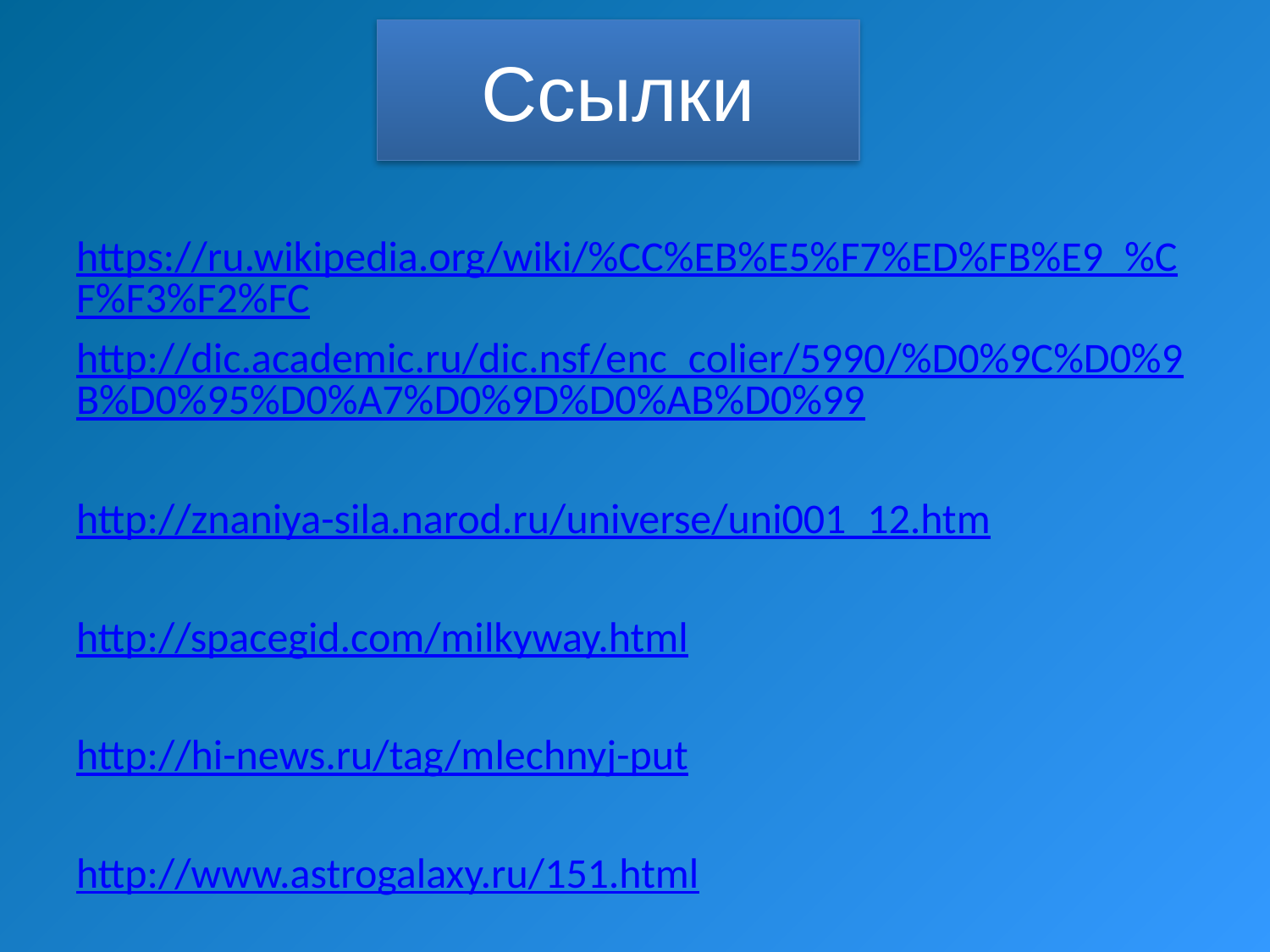

# Ссылки
https://ru.wikipedia.org/wiki/%CC%EB%E5%F7%ED%FB%E9_%CF%F3%F2%FC
http://dic.academic.ru/dic.nsf/enc_colier/5990/%D0%9C%D0%9B%D0%95%D0%A7%D0%9D%D0%AB%D0%99

http://znaniya-sila.narod.ru/universe/uni001_12.htm

http://spacegid.com/milkyway.html

http://hi-news.ru/tag/mlechnyj-put

http://www.astrogalaxy.ru/151.html